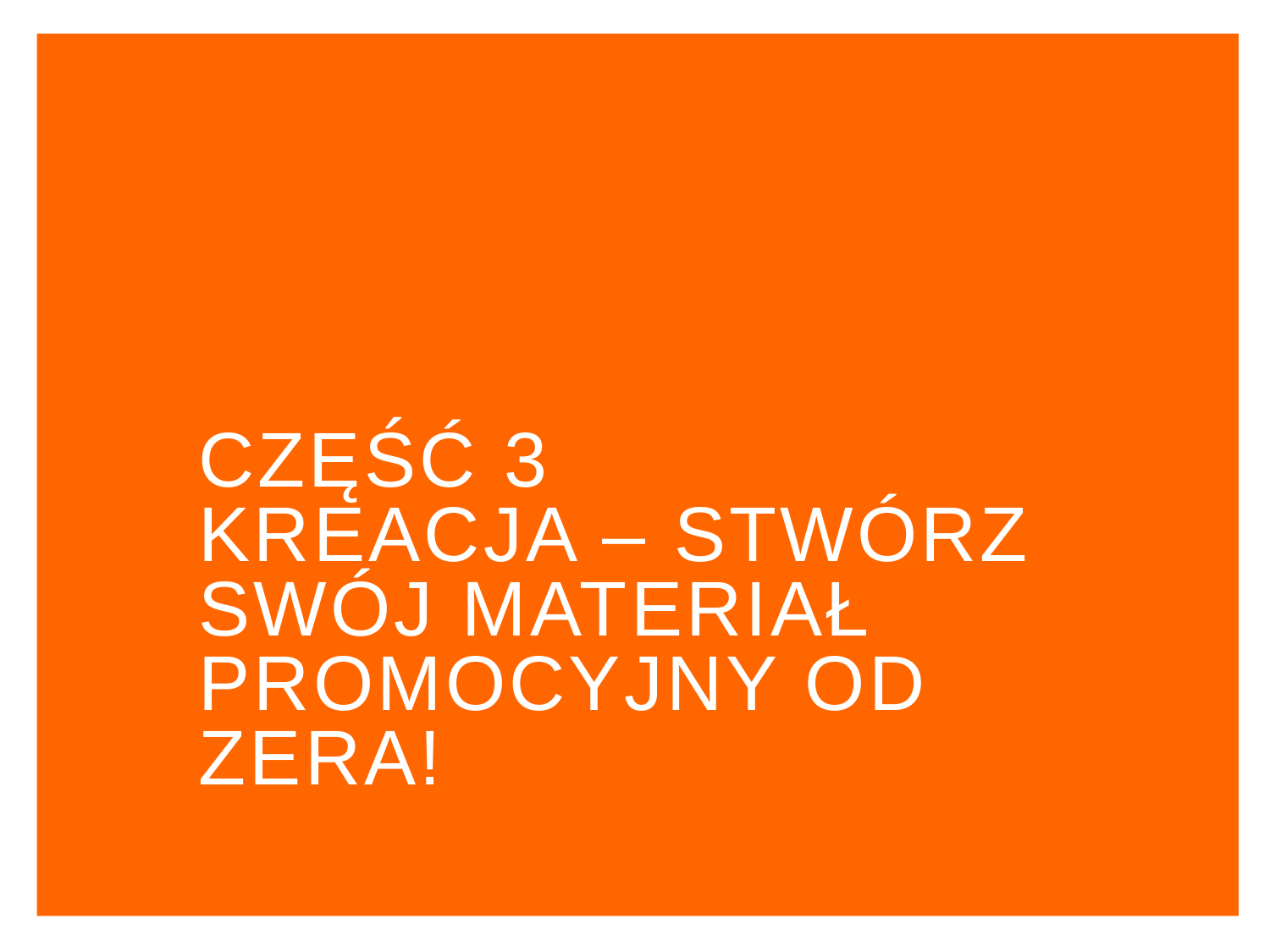

# Część 3 Kreacja – stwórz swój materiał promocyjny od zera!